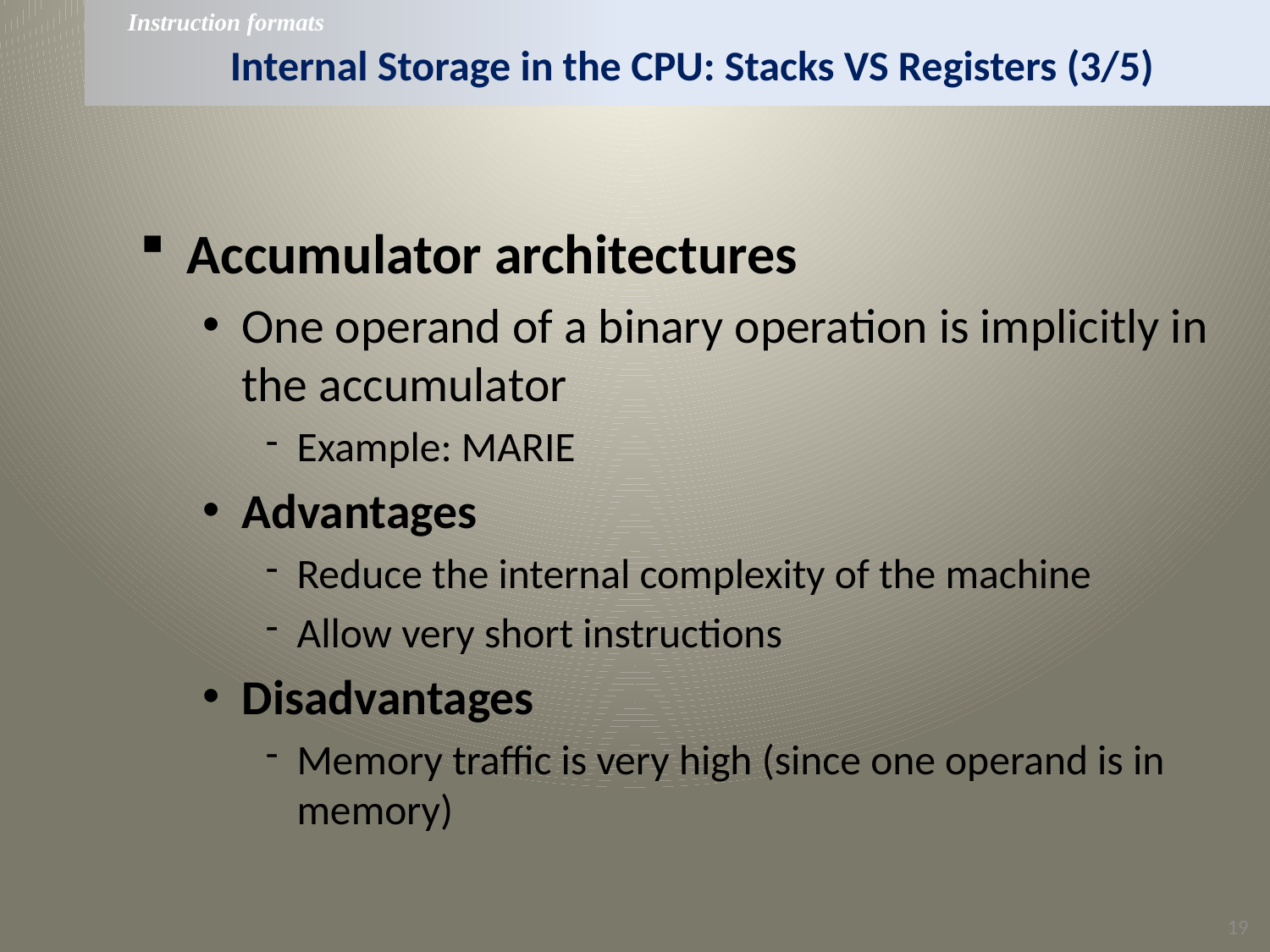

Instruction formats
# Internal Storage in the CPU: Stacks VS Registers (3/5)
Accumulator architectures
One operand of a binary operation is implicitly in the accumulator
Example: MARIE
Advantages
Reduce the internal complexity of the machine
Allow very short instructions
Disadvantages
Memory traffic is very high (since one operand is in memory)